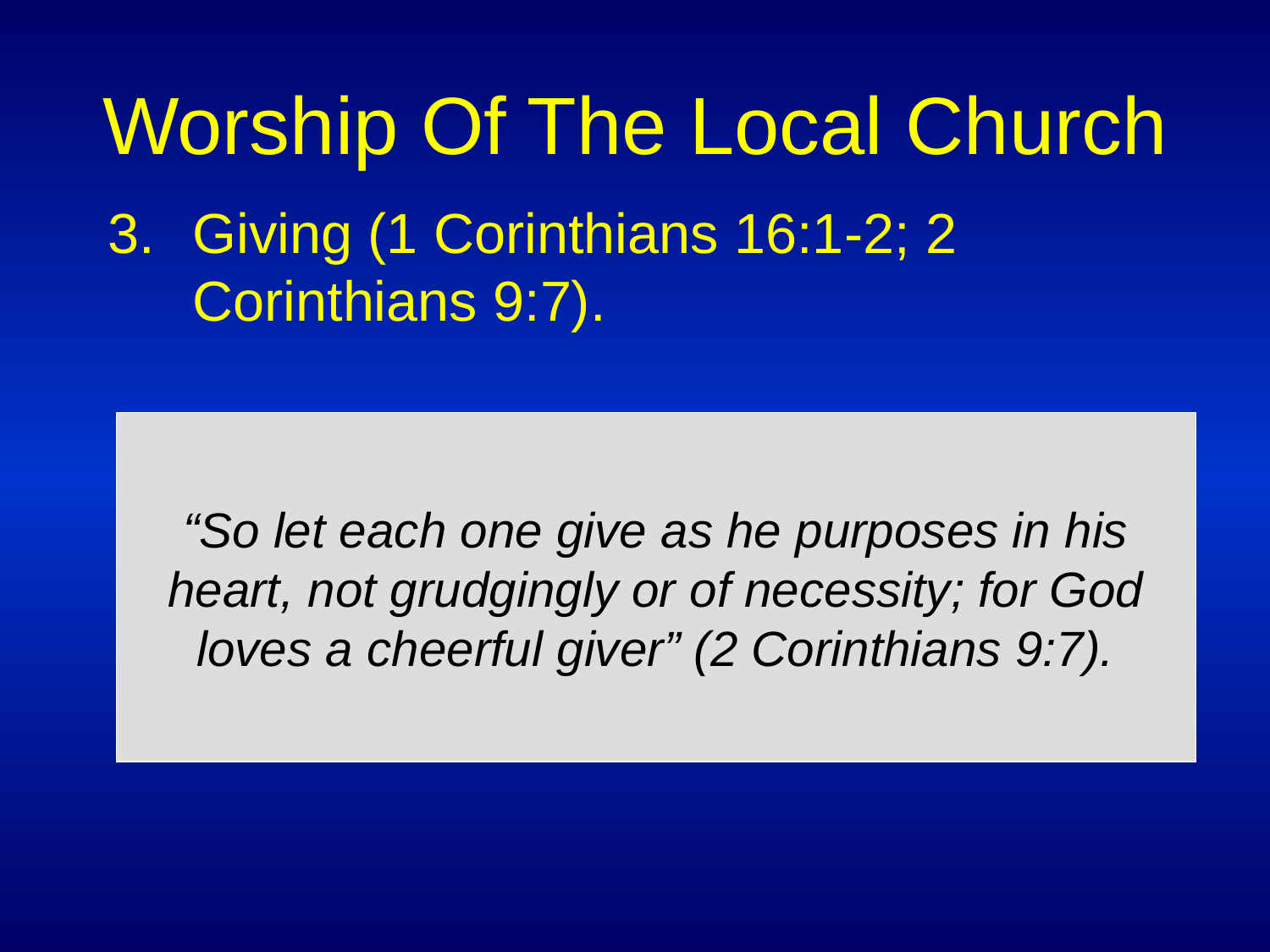

# Worship Of The Local Church
Giving (1 Corinthians 16:1-2; 2 Corinthians 9:7).

“So let each one give as he purposes in his heart, not grudgingly or of necessity; for God loves a cheerful giver” (2 Corinthians 9:7).